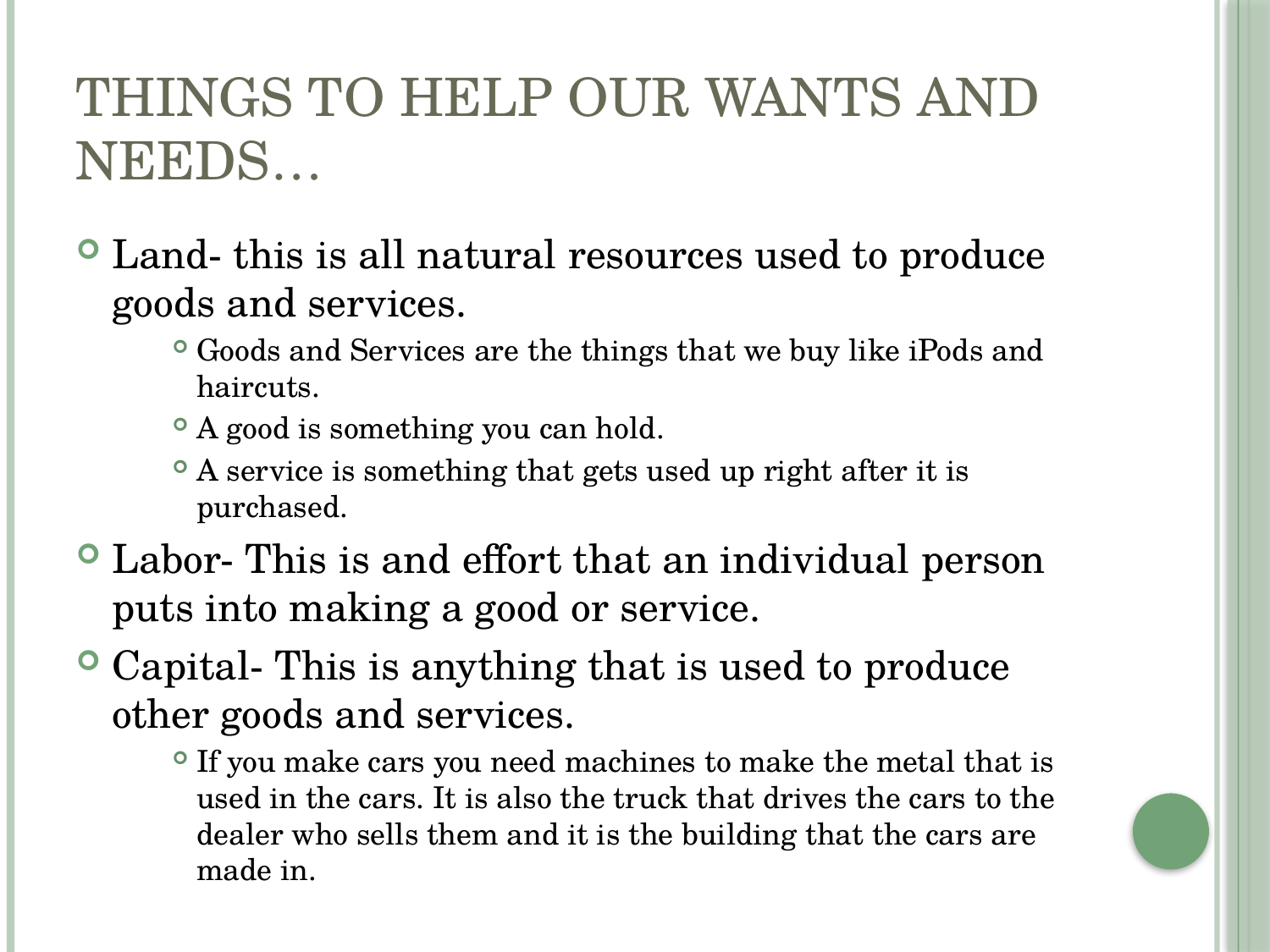

# Things to Help our Wants and Needs…
Land- this is all natural resources used to produce goods and services.
Goods and Services are the things that we buy like iPods and haircuts.
A good is something you can hold.
A service is something that gets used up right after it is purchased.
Labor- This is and effort that an individual person puts into making a good or service.
Capital- This is anything that is used to produce other goods and services.
If you make cars you need machines to make the metal that is used in the cars. It is also the truck that drives the cars to the dealer who sells them and it is the building that the cars are made in.